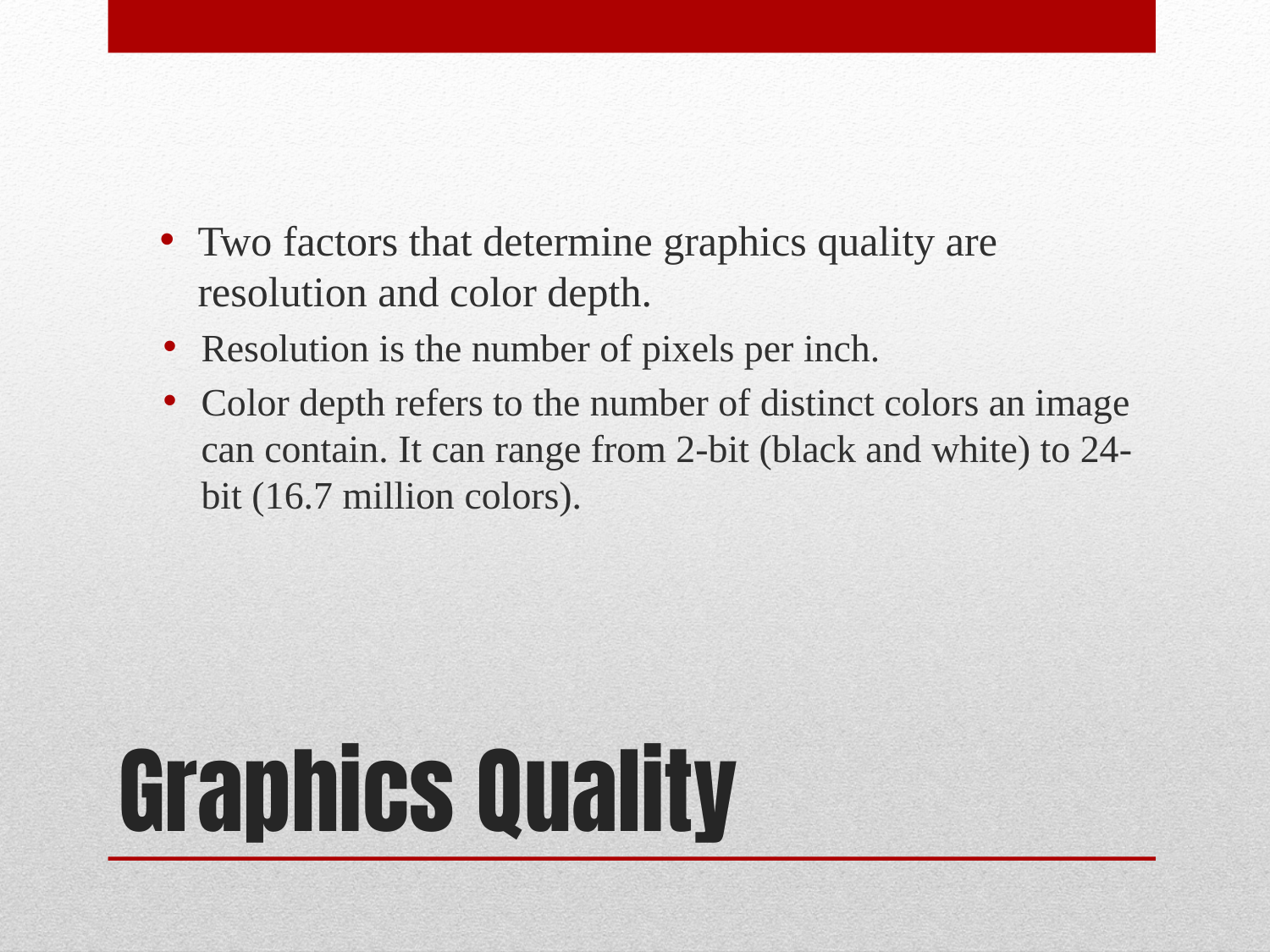

Two factors that determine graphics quality are resolution and color depth.
Resolution is the number of pixels per inch.
Color depth refers to the number of distinct colors an image can contain. It can range from 2-bit (black and white) to 24-bit (16.7 million colors).
# Graphics Quality